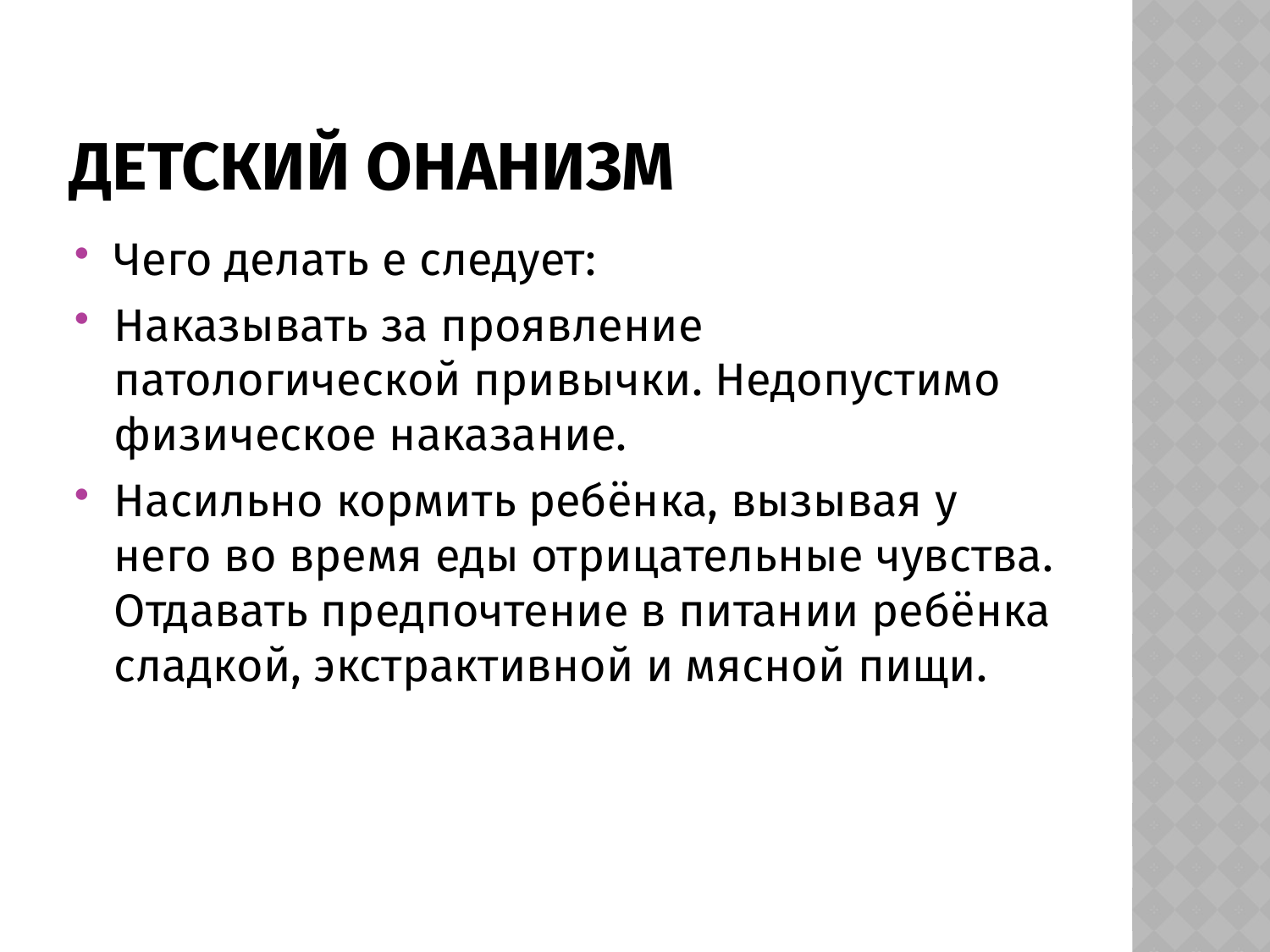

# Детский онанизм
Чего делать е следует:
Наказывать за проявление патологической привычки. Недопустимо физическое наказание.
Насильно кормить ребёнка, вызывая у него во время еды отрицательные чувства. Отдавать предпочтение в питании ребёнка сладкой, экстрактивной и мясной пищи.